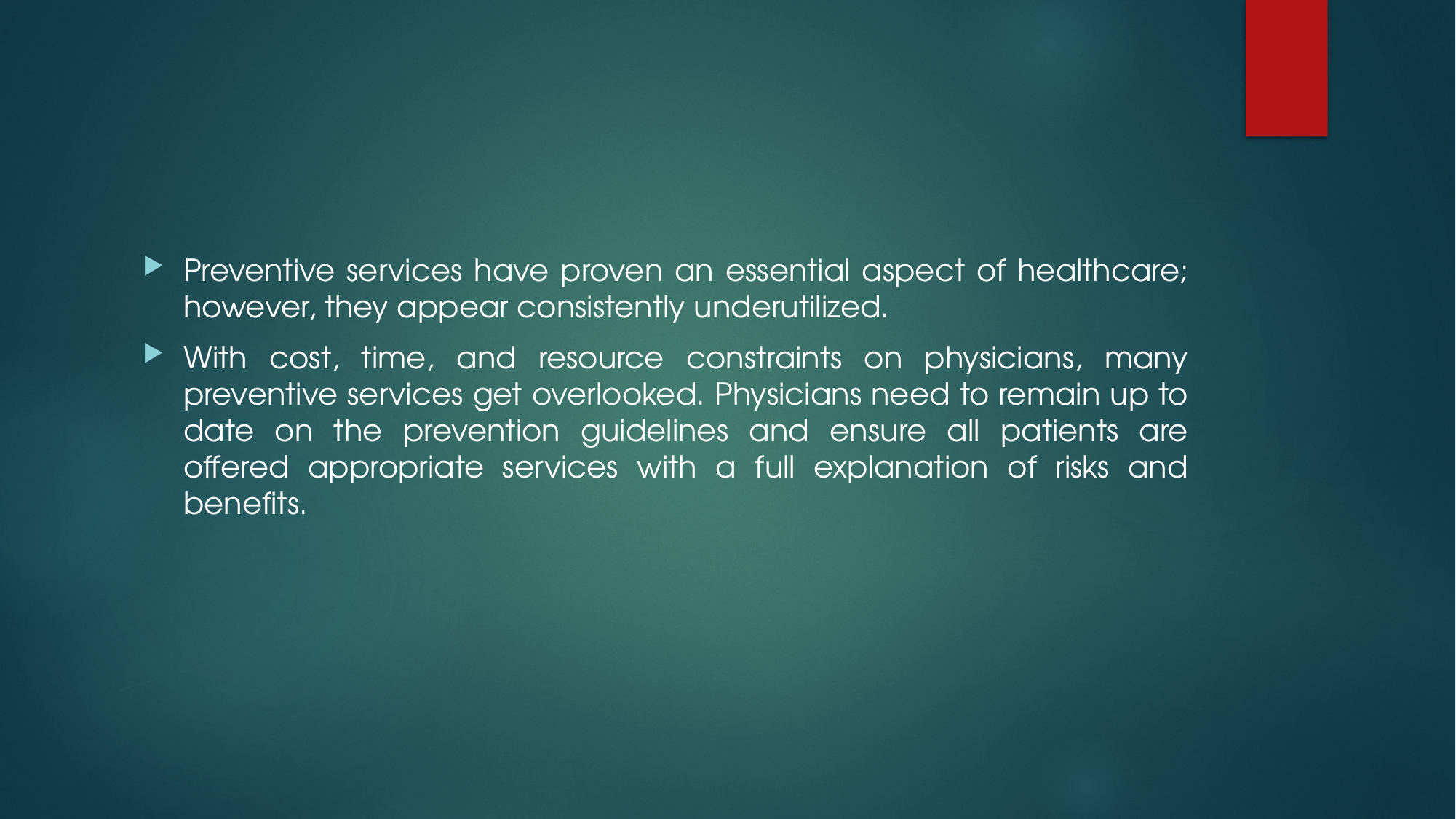

Preventive services have proven an essential aspect of healthcare; however, they appear consistently underutilized.
With cost, time, and resource constraints on physicians, many preventive services get overlooked. Physicians need to remain up to date on the prevention guidelines and ensure all patients are offered appropriate services with a full explanation of risks and benefits.